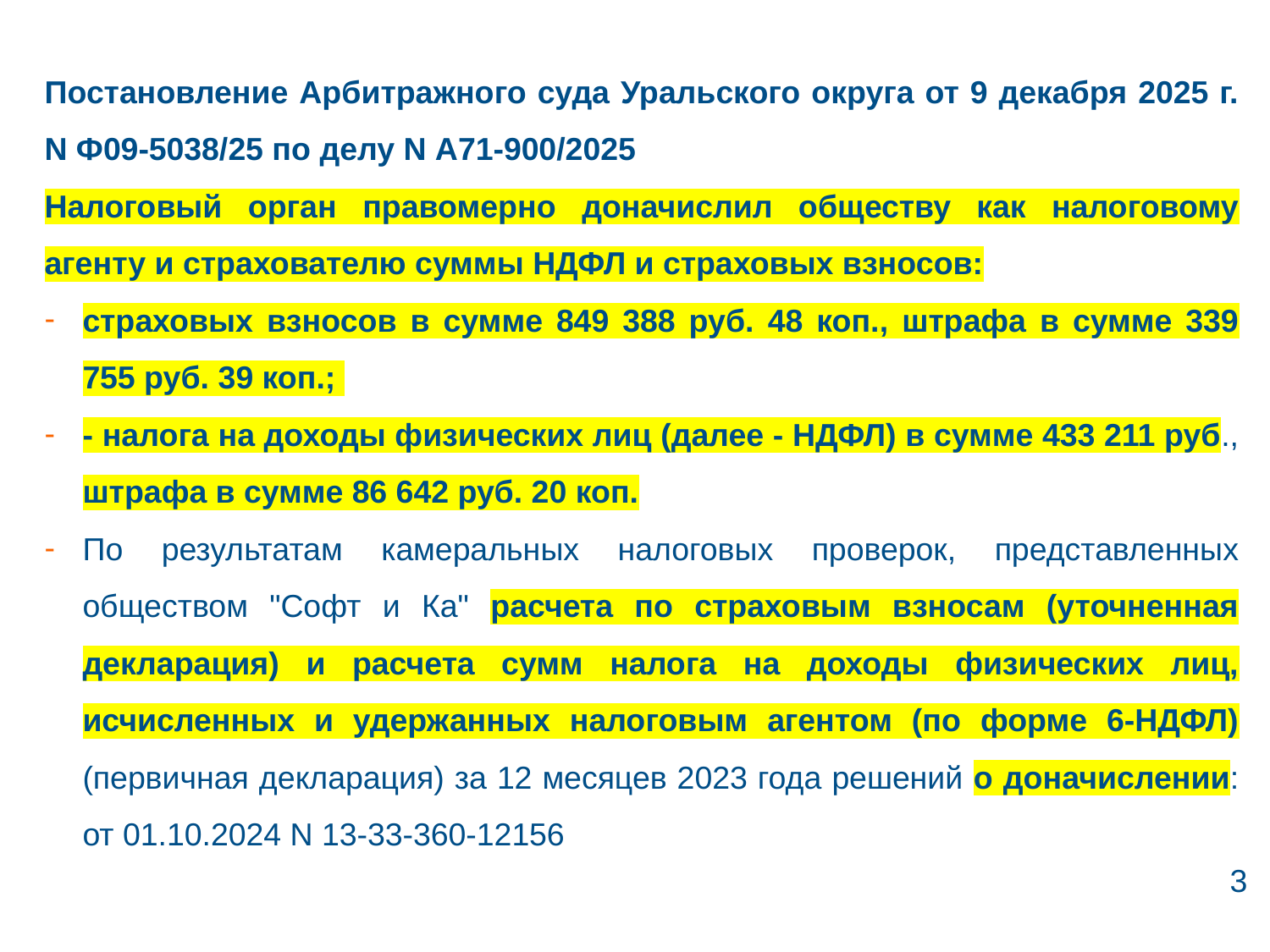

Постановление Арбитражного суда Уральского округа от 9 декабря 2025 г. N Ф09-5038/25 по делу N А71-900/2025
Налоговый орган правомерно доначислил обществу как налоговому агенту и страхователю суммы НДФЛ и страховых взносов:
страховых взносов в сумме 849 388 руб. 48 коп., штрафа в сумме 339 755 руб. 39 коп.;
- налога на доходы физических лиц (далее - НДФЛ) в сумме 433 211 руб., штрафа в сумме 86 642 руб. 20 коп.
По результатам камеральных налоговых проверок, представленных обществом "Софт и Ка" расчета по страховым взносам (уточненная декларация) и расчета сумм налога на доходы физических лиц, исчисленных и удержанных налоговым агентом (по форме 6-НДФЛ) (первичная декларация) за 12 месяцев 2023 года решений о доначислении: от 01.10.2024 N 13-33-360-12156